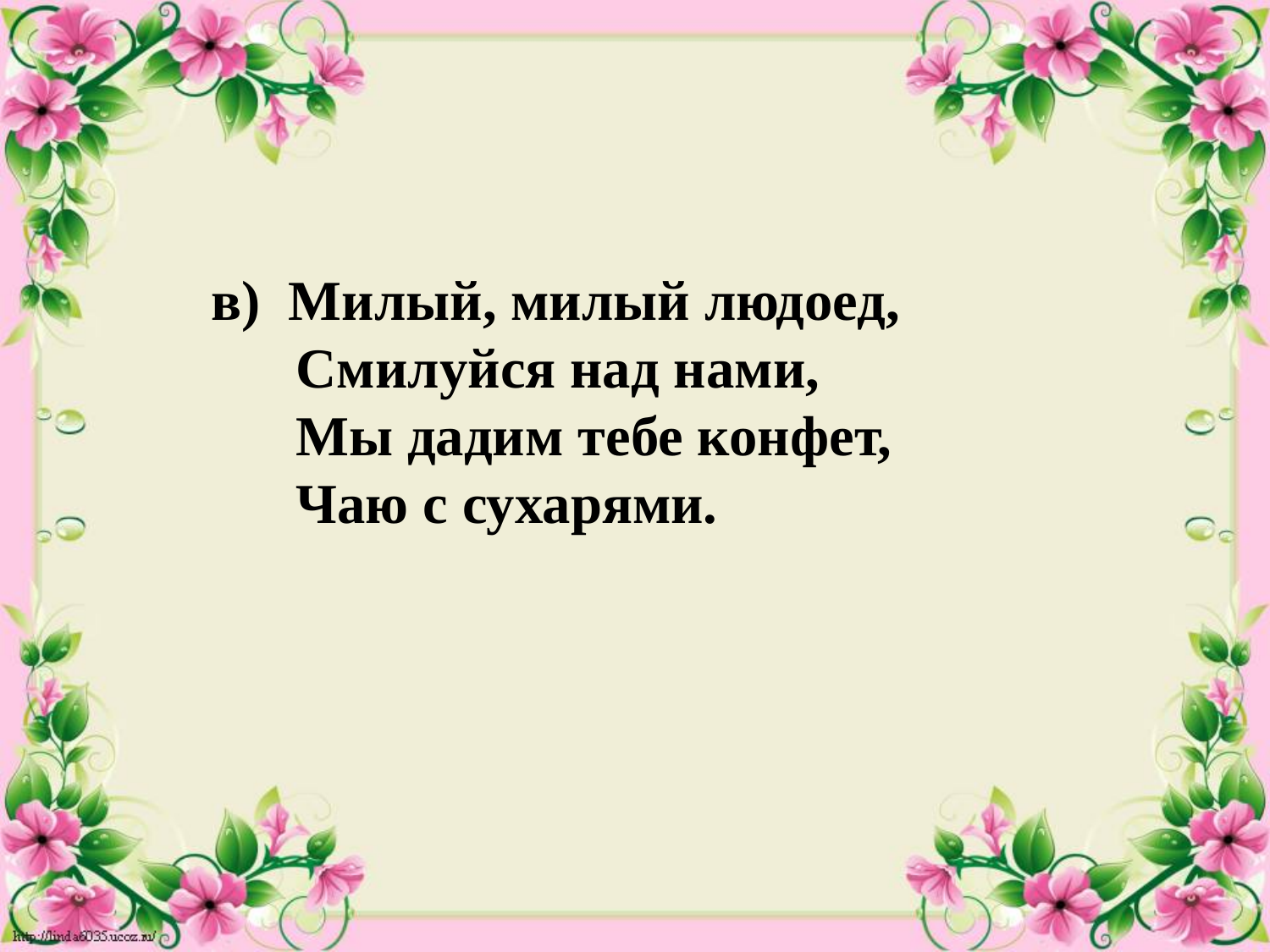

в)  Милый, милый людоед,
      Смилуйся над нами,
      Мы дадим тебе конфет,
      Чаю с сухарями.